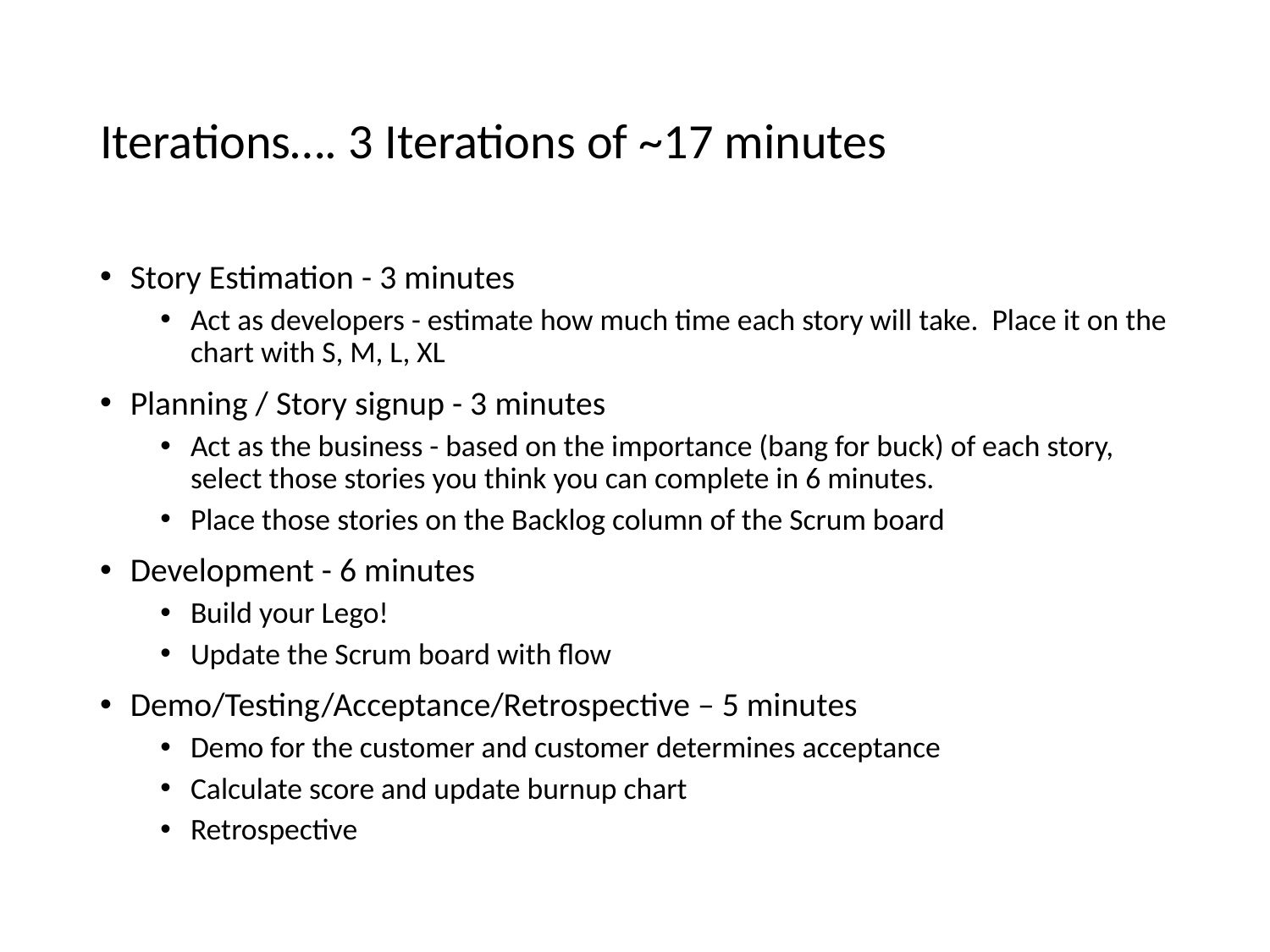

# Iterations…. 3 Iterations of ~17 minutes
Story Estimation - 3 minutes
Act as developers - estimate how much time each story will take.  Place it on the chart with S, M, L, XL
Planning / Story signup - 3 minutes
Act as the business - based on the importance (bang for buck) of each story, select those stories you think you can complete in 6 minutes.
Place those stories on the Backlog column of the Scrum board
Development - 6 minutes
Build your Lego!
Update the Scrum board with flow
Demo/Testing/Acceptance/Retrospective – 5 minutes
Demo for the customer and customer determines acceptance
Calculate score and update burnup chart
Retrospective